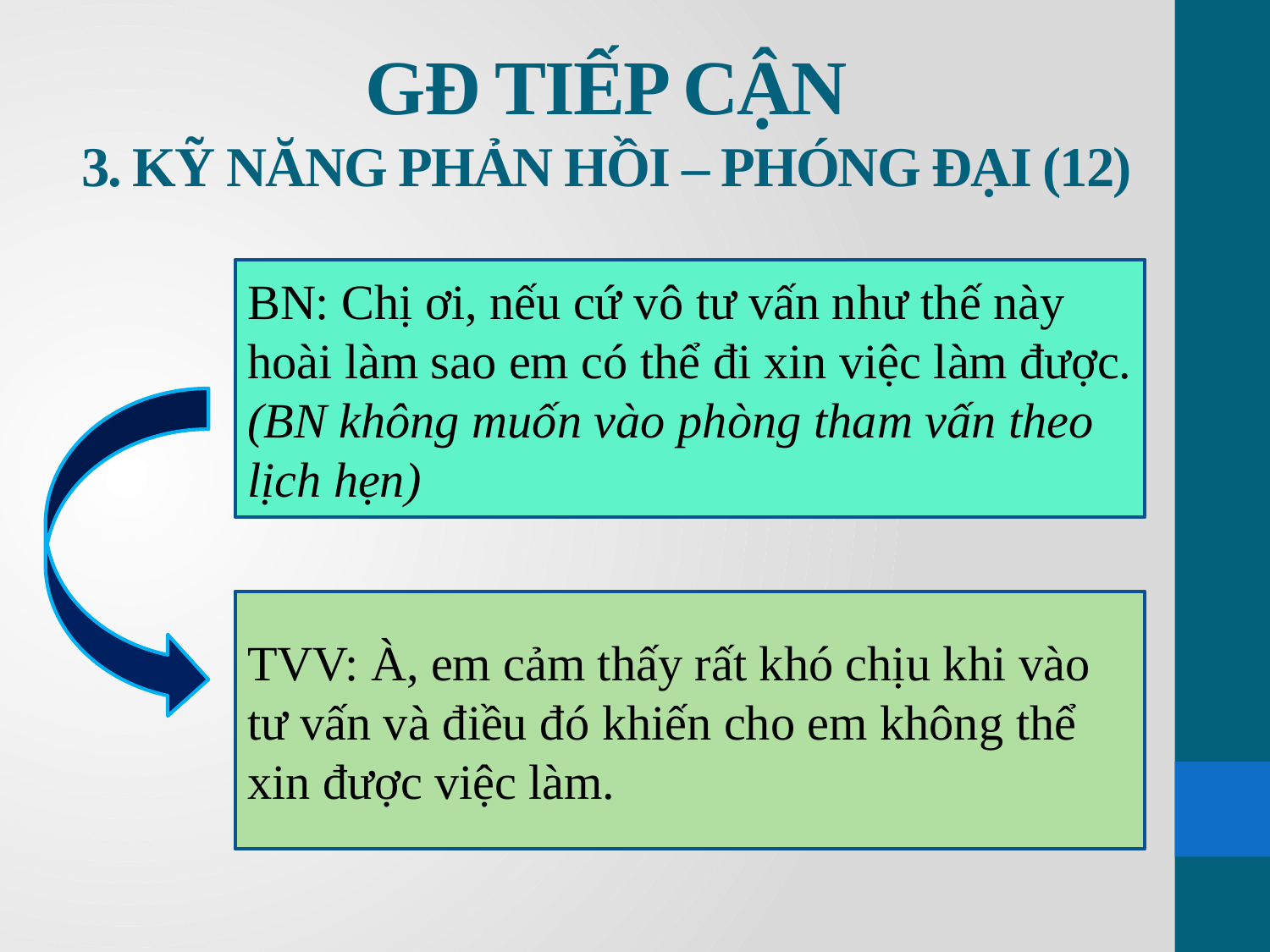

# GĐ TIẾP CẬN 3. KỸ NĂNG PHẢN HỒI – PHÓNG ĐẠI (12)
BN: Chị ơi, nếu cứ vô tư vấn như thế này hoài làm sao em có thể đi xin việc làm được. (BN không muốn vào phòng tham vấn theo lịch hẹn)

TVV: À, em cảm thấy rất khó chịu khi vào tư vấn và điều đó khiến cho em không thể xin được việc làm.